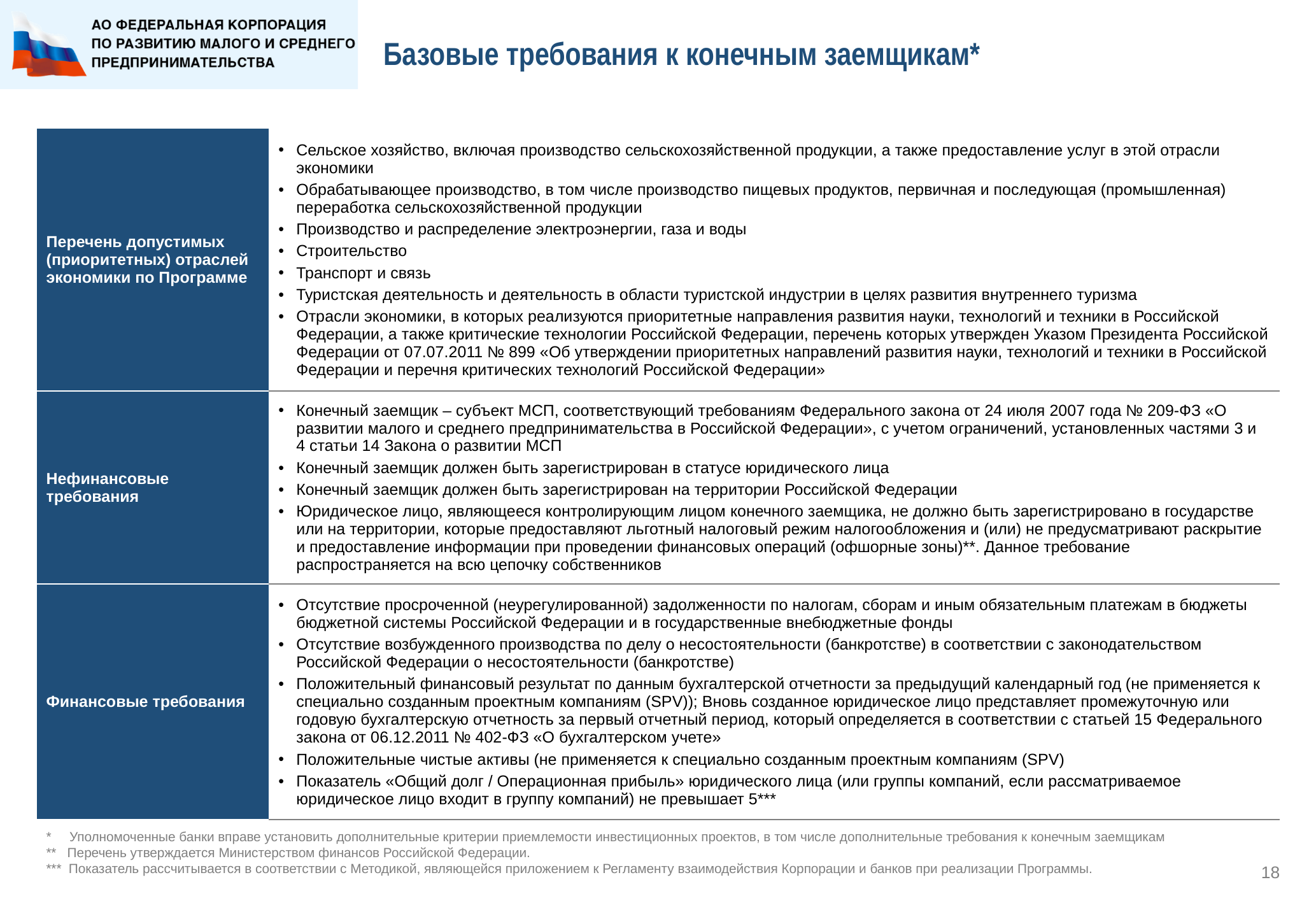

# Базовые требования к конечным заемщикам*
| Перечень допустимых (приоритетных) отраслей экономики по Программе | Сельское хозяйство, включая производство сельскохозяйственной продукции, а также предоставление услуг в этой отрасли экономики Обрабатывающее производство, в том числе производство пищевых продуктов, первичная и последующая (промышленная) переработка сельскохозяйственной продукции Производство и распределение электроэнергии, газа и воды Строительство Транспорт и связь Туристская деятельность и деятельность в области туристской индустрии в целях развития внутреннего туризма Отрасли экономики, в которых реализуются приоритетные направления развития науки, технологий и техники в Российской Федерации, а также критические технологии Российской Федерации, перечень которых утвержден Указом Президента Российской Федерации от 07.07.2011 № 899 «Об утверждении приоритетных направлений развития науки, технологий и техники в Российской Федерации и перечня критических технологий Российской Федерации» |
| --- | --- |
| Нефинансовые требования | Конечный заемщик – субъект МСП, соответствующий требованиям Федерального закона от 24 июля 2007 года № 209-ФЗ «О развитии малого и среднего предпринимательства в Российской Федерации», с учетом ограничений, установленных частями 3 и 4 статьи 14 Закона о развитии МСП Конечный заемщик должен быть зарегистрирован в статусе юридического лица Конечный заемщик должен быть зарегистрирован на территории Российской Федерации Юридическое лицо, являющееся контролирующим лицом конечного заемщика, не должно быть зарегистрировано в государстве или на территории, которые предоставляют льготный налоговый режим налогообложения и (или) не предусматривают раскрытие и предоставление информации при проведении финансовых операций (офшорные зоны)\*\*. Данное требование распространяется на всю цепочку собственников |
| Финансовые требования | Отсутствие просроченной (неурегулированной) задолженности по налогам, сборам и иным обязательным платежам в бюджеты бюджетной системы Российской Федерации и в государственные внебюджетные фонды Отсутствие возбужденного производства по делу о несостоятельности (банкротстве) в соответствии с законодательством Российской Федерации о несостоятельности (банкротстве) Положительный финансовый результат по данным бухгалтерской отчетности за предыдущий календарный год (не применяется к специально созданным проектным компаниям (SPV)); Вновь созданное юридическое лицо представляет промежуточную или годовую бухгалтерскую отчетность за первый отчетный период, который определяется в соответствии с статьей 15 Федерального закона от 06.12.2011 № 402-ФЗ «О бухгалтерском учете» Положительные чистые активы (не применяется к специально созданным проектным компаниям (SPV) Показатель «Общий долг / Операционная прибыль» юридического лица (или группы компаний, если рассматриваемое юридическое лицо входит в группу компаний) не превышает 5\*\*\* |
*     Уполномоченные банки вправе установить дополнительные критерии приемлемости инвестиционных проектов, в том числе дополнительные требования к конечным заемщикам
**   Перечень утверждается Министерством финансов Российской Федерации.
***  Показатель рассчитывается в соответствии с Методикой, являющейся приложением к Регламенту взаимодействия Корпорации и банков при реализации Программы.